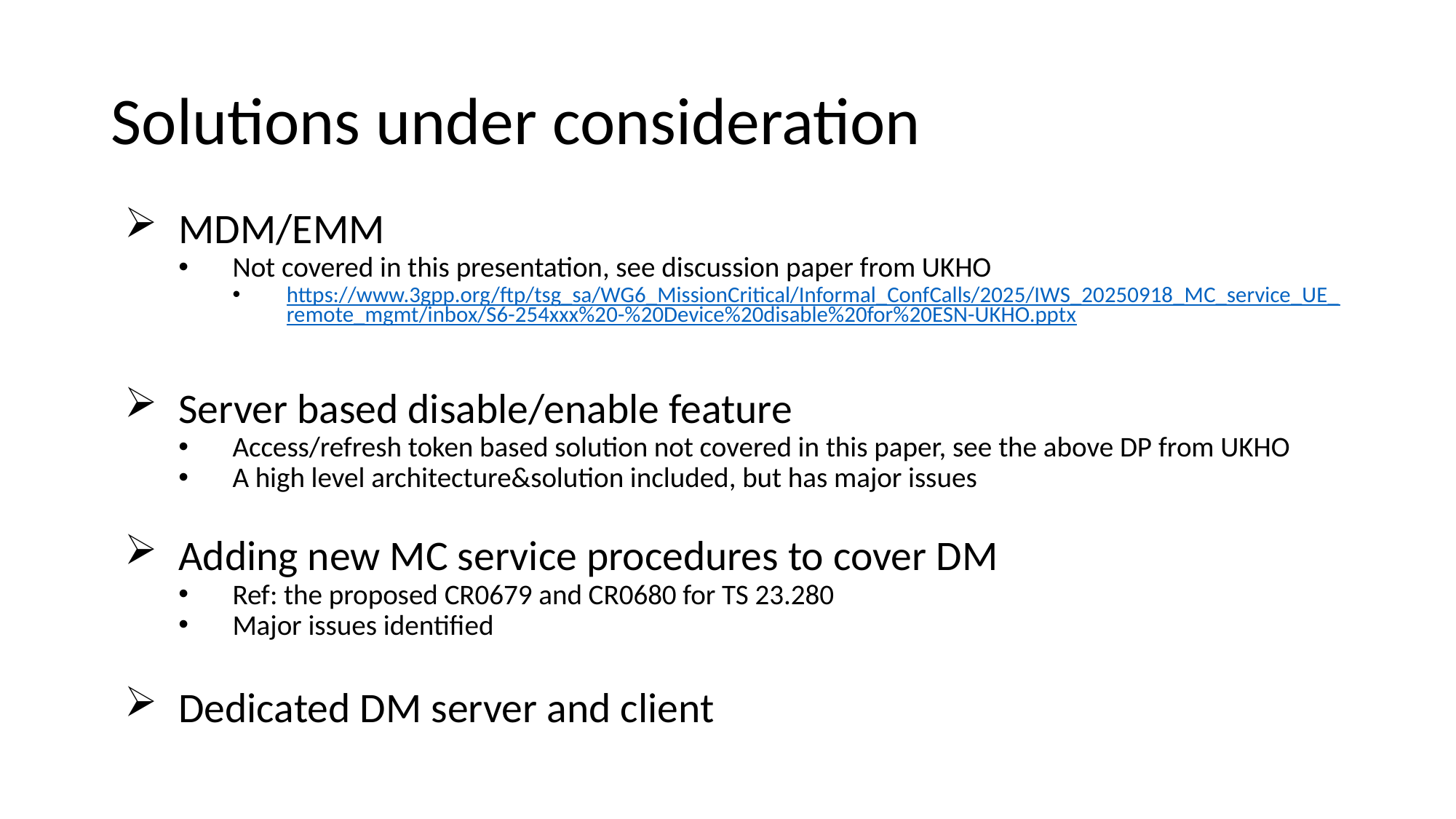

# Solutions under consideration
MDM/EMM
Not covered in this presentation, see discussion paper from UKHO
https://www.3gpp.org/ftp/tsg_sa/WG6_MissionCritical/Informal_ConfCalls/2025/IWS_20250918_MC_service_UE_remote_mgmt/inbox/S6-254xxx%20-%20Device%20disable%20for%20ESN-UKHO.pptx

Server based disable/enable feature
Access/refresh token based solution not covered in this paper, see the above DP from UKHO
A high level architecture&solution included, but has major issues

Adding new MC service procedures to cover DM
Ref: the proposed CR0679 and CR0680 for TS 23.280
Major issues identified

Dedicated DM server and client